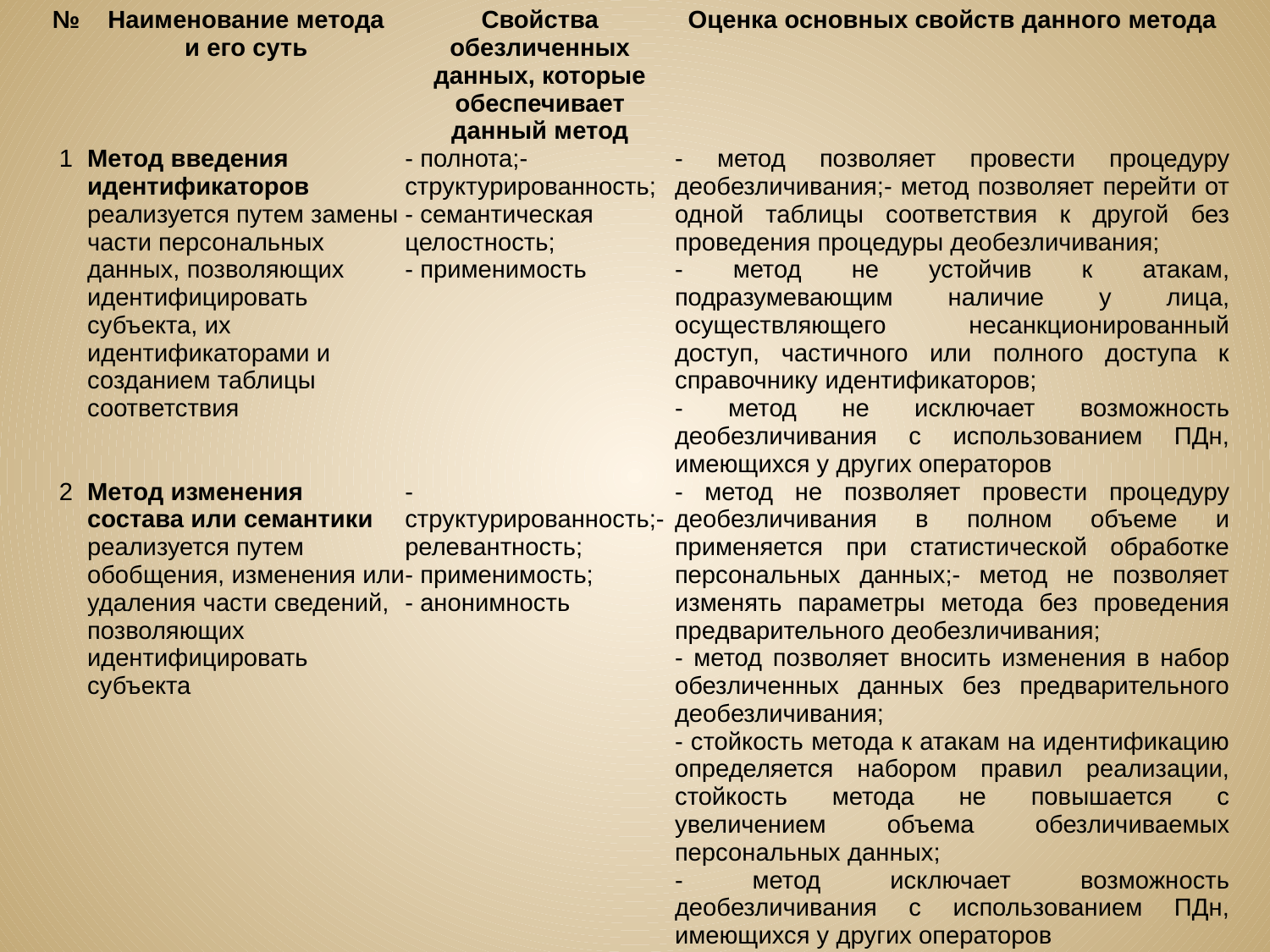

| № | Наименование метода и его суть | Свойства обезличенных данных, которые обеспечивает данный метод | Оценка основных свойств данного метода |
| --- | --- | --- | --- |
| 1 | Метод введения идентификаторов реализуется путем замены части персональных данных, позволяющих идентифицировать субъекта, их идентификаторами и созданием таблицы соответствия | - полнота;- структурированность; - семантическая целостность; - применимость | - метод позволяет провести процедуру деобезличивания;- метод позволяет перейти от одной таблицы соответствия к другой без проведения процедуры деобезличивания; - метод не устойчив к атакам, подразумевающим наличие у лица, осуществляющего несанкционированный доступ, частичного или полного доступа к справочнику идентификаторов; - метод не исключает возможность деобезличивания с использованием ПДн, имеющихся у других операторов |
| 2 | Метод изменения состава или семантики реализуется путем обобщения, изменения или удаления части сведений, позволяющих идентифицировать субъекта | - структурированность;- релевантность; - применимость; - анонимность | - метод не позволяет провести процедуру деобезличивания в полном объеме и применяется при статистической обработке персональных данных;- метод не позволяет изменять параметры метода без проведения предварительного деобезличивания; - метод позволяет вносить изменения в набор обезличенных данных без предварительного деобезличивания; - стойкость метода к атакам на идентификацию определяется набором правил реализации, стойкость метода не повышается с увеличением объема обезличиваемых персональных данных; - метод исключает возможность деобезличивания с использованием ПДн, имеющихся у других операторов |